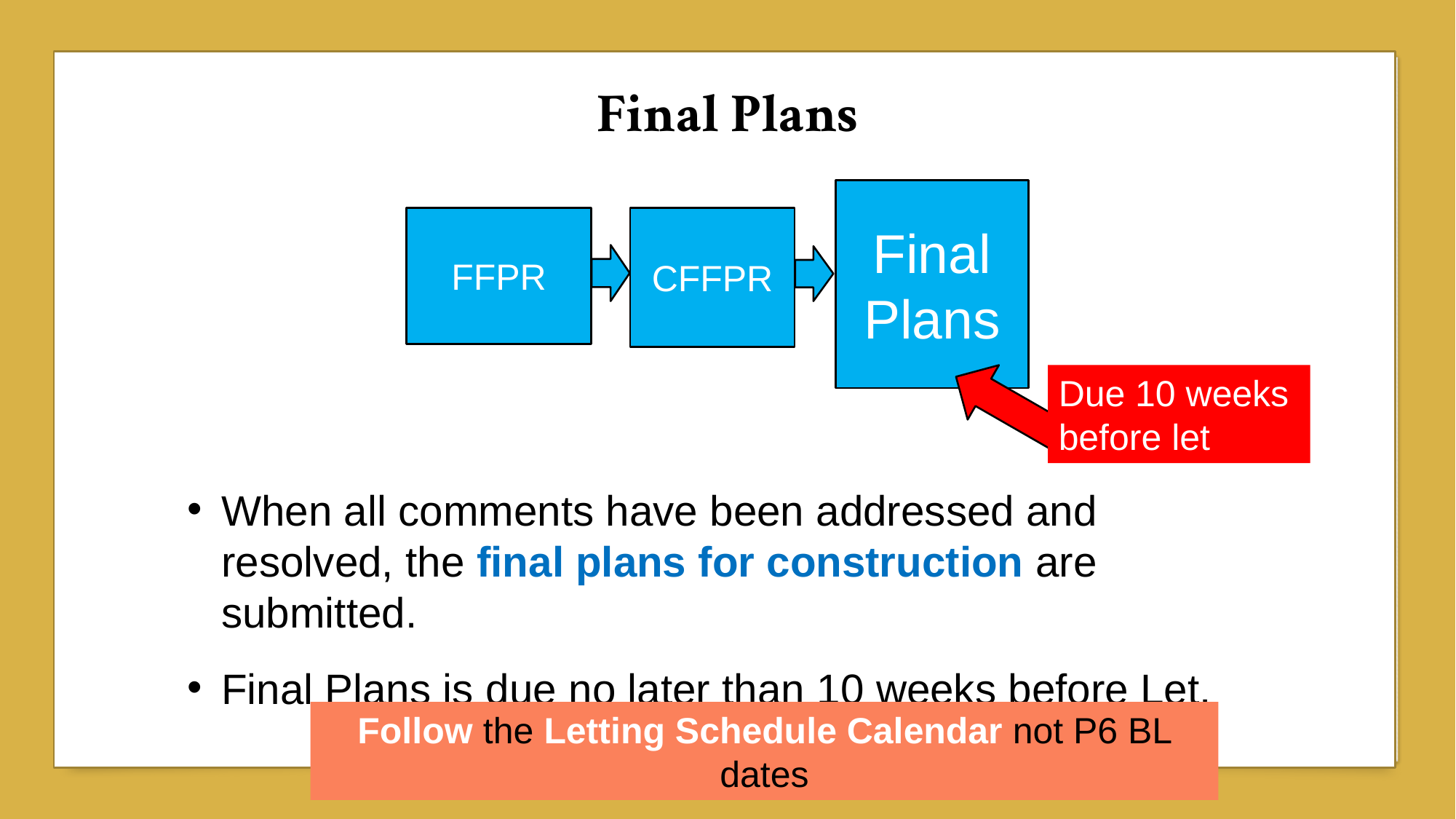

Final Plans
Final Plans
FFPR
CFFPR

Due 10 weeks before let
When all comments have been addressed and resolved, the final plans for construction are submitted.

Final Plans is due no later than 10 weeks before Let.

Follow the Letting Schedule Calendar not P6 BL dates